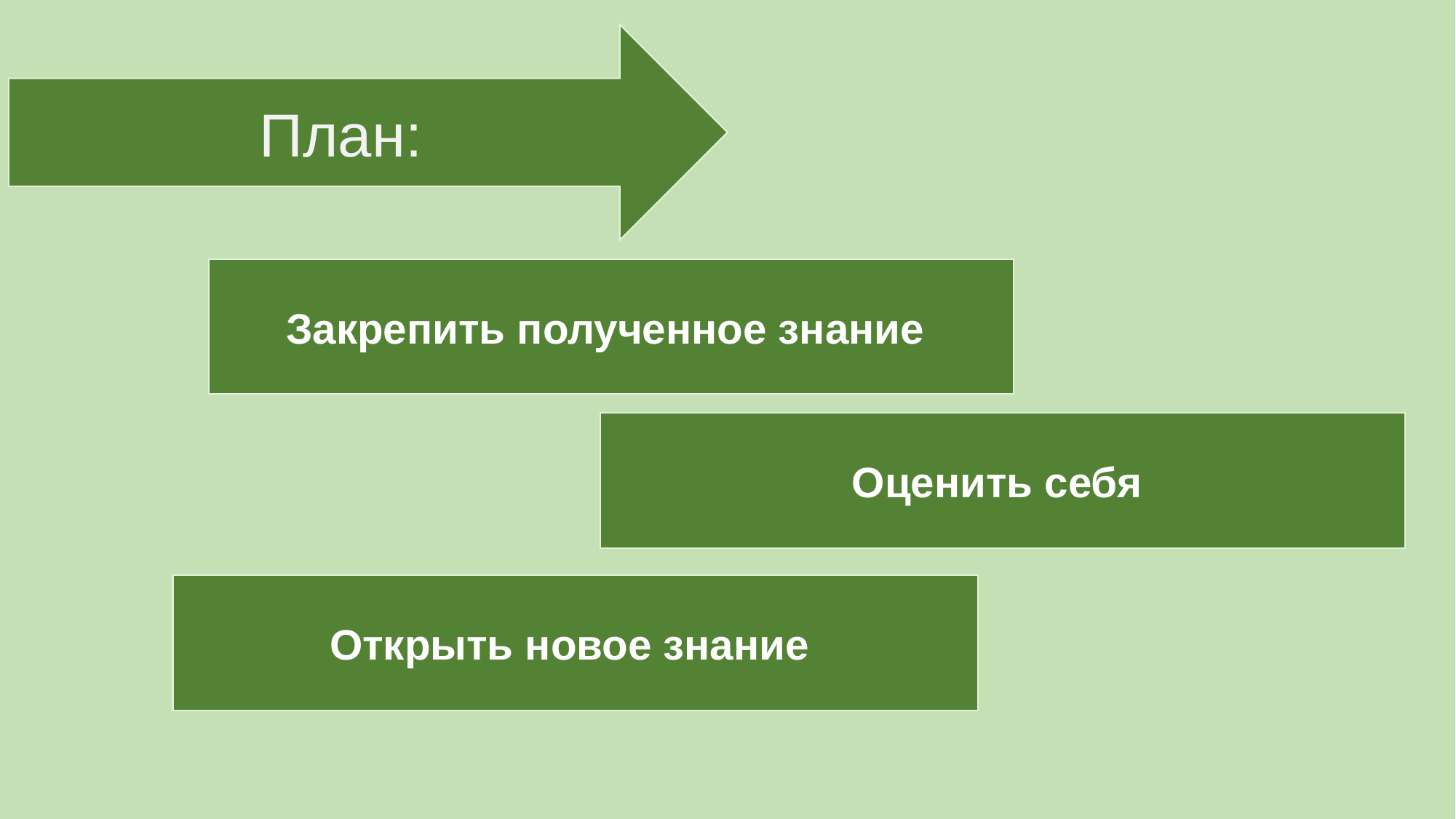

План:
# Тема

Закрепить полученное знание
Оценить себя
Открыть новое знание